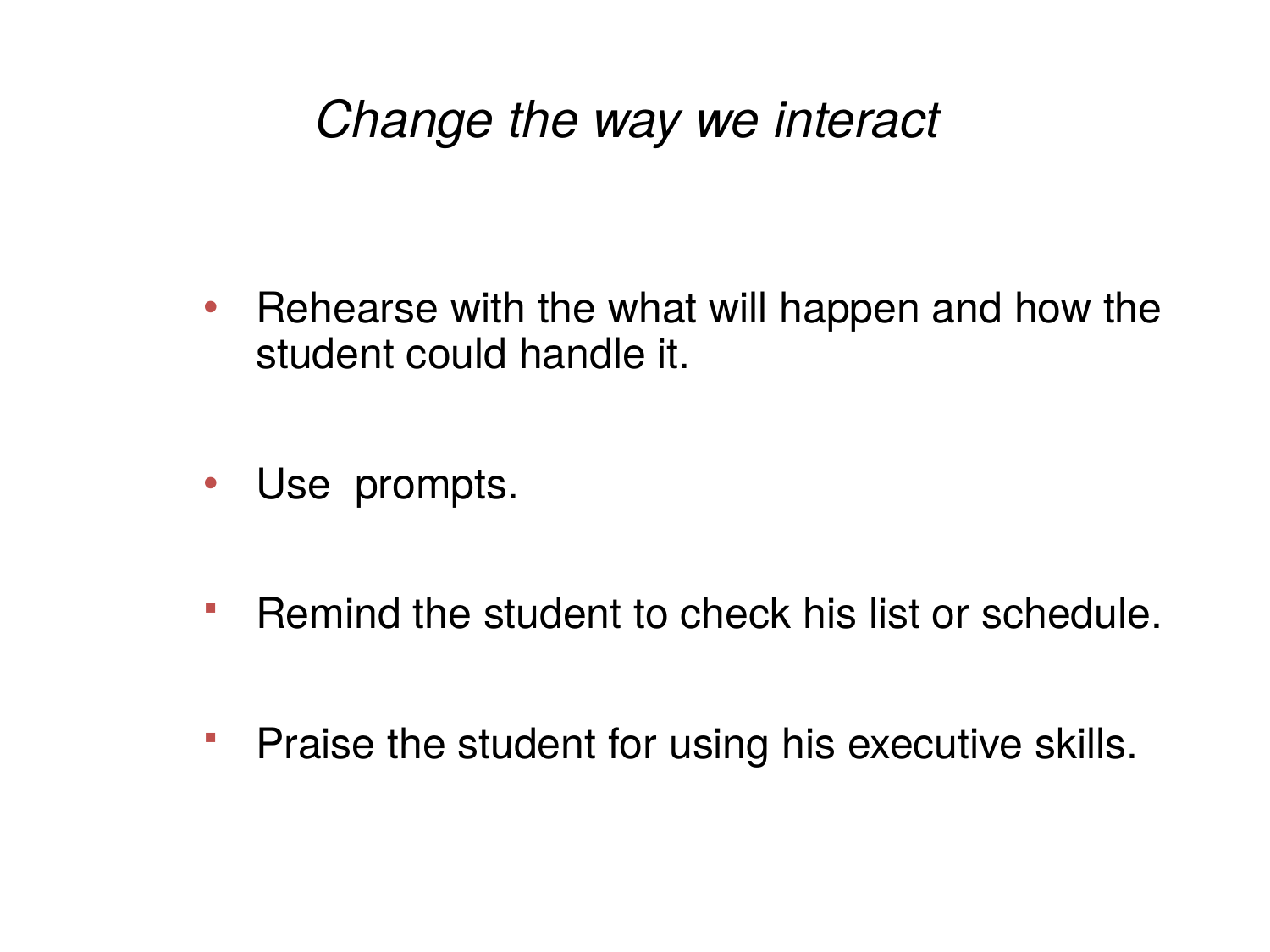

# Change the way we interact

Rehearse with the what will happen and how the student could handle it.

Use  prompts.

Remind the student to check his list or schedule.

Praise the student for using his executive skills.